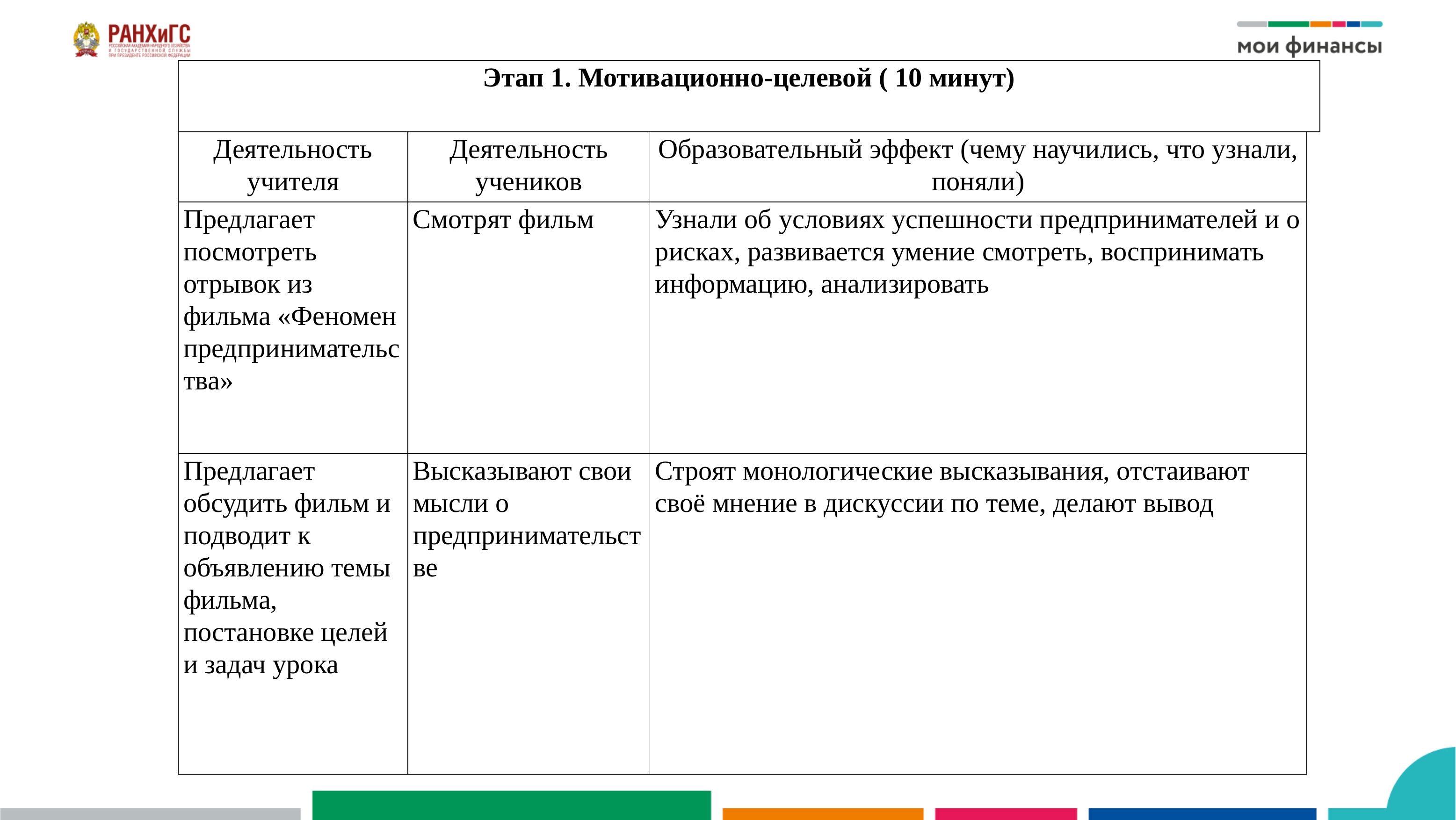

| Этап 1. Мотивационно-целевой ( 10 минут) |  |  |  |
| --- | --- | --- | --- |
| Деятельность учителя | Деятельность учеников | Образовательный эффект (чему научились, что узнали, поняли) |  |
| Предлагает посмотреть отрывок из фильма «Феномен предпринимательства» | Смотрят фильм | Узнали об условиях успешности предпринимателей и о рисках, развивается умение смотреть, воспринимать информацию, анализировать |  |
| Предлагает обсудить фильм и подводит к объявлению темы фильма, постановке целей и задач урока | Высказывают свои мысли о предпринимательстве | Строят монологические высказывания, отстаивают своё мнение в дискуссии по теме, делают вывод |  |